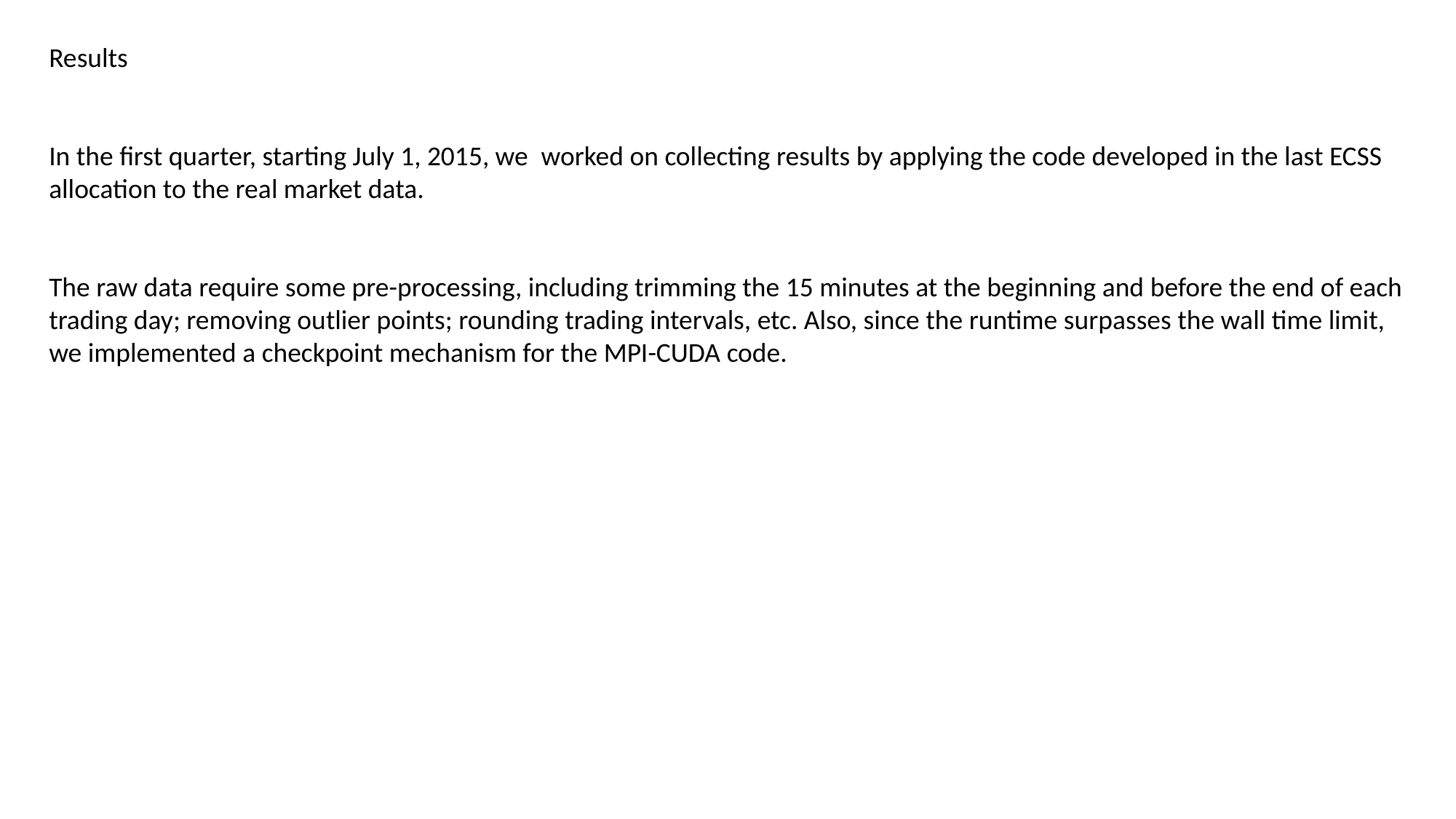

Results

In the first quarter, starting July 1, 2015, we  worked on collecting results by applying the code developed in the last ECSS
allocation to the real market data.

The raw data require some pre-processing, including trimming the 15 minutes at the beginning and before the end of each
trading day; removing outlier points; rounding trading intervals, etc. Also, since the runtime surpasses the wall time limit,
we implemented a checkpoint mechanism for the MPI-CUDA code.